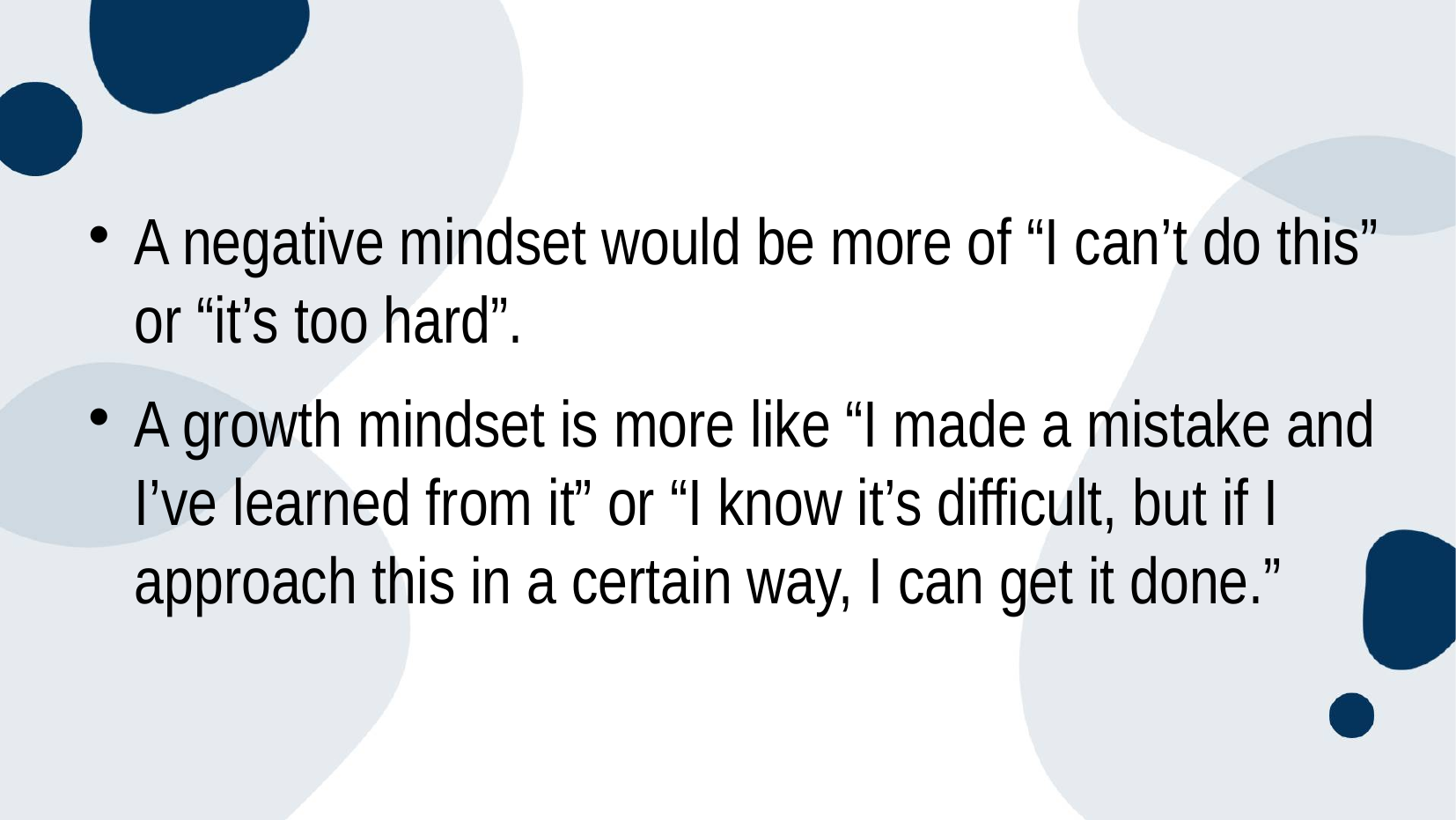

#
A negative mindset would be more of “I can’t do this” or “it’s too hard”.
A growth mindset is more like “I made a mistake and I’ve learned from it” or “I know it’s difficult, but if I approach this in a certain way, I can get it done.”